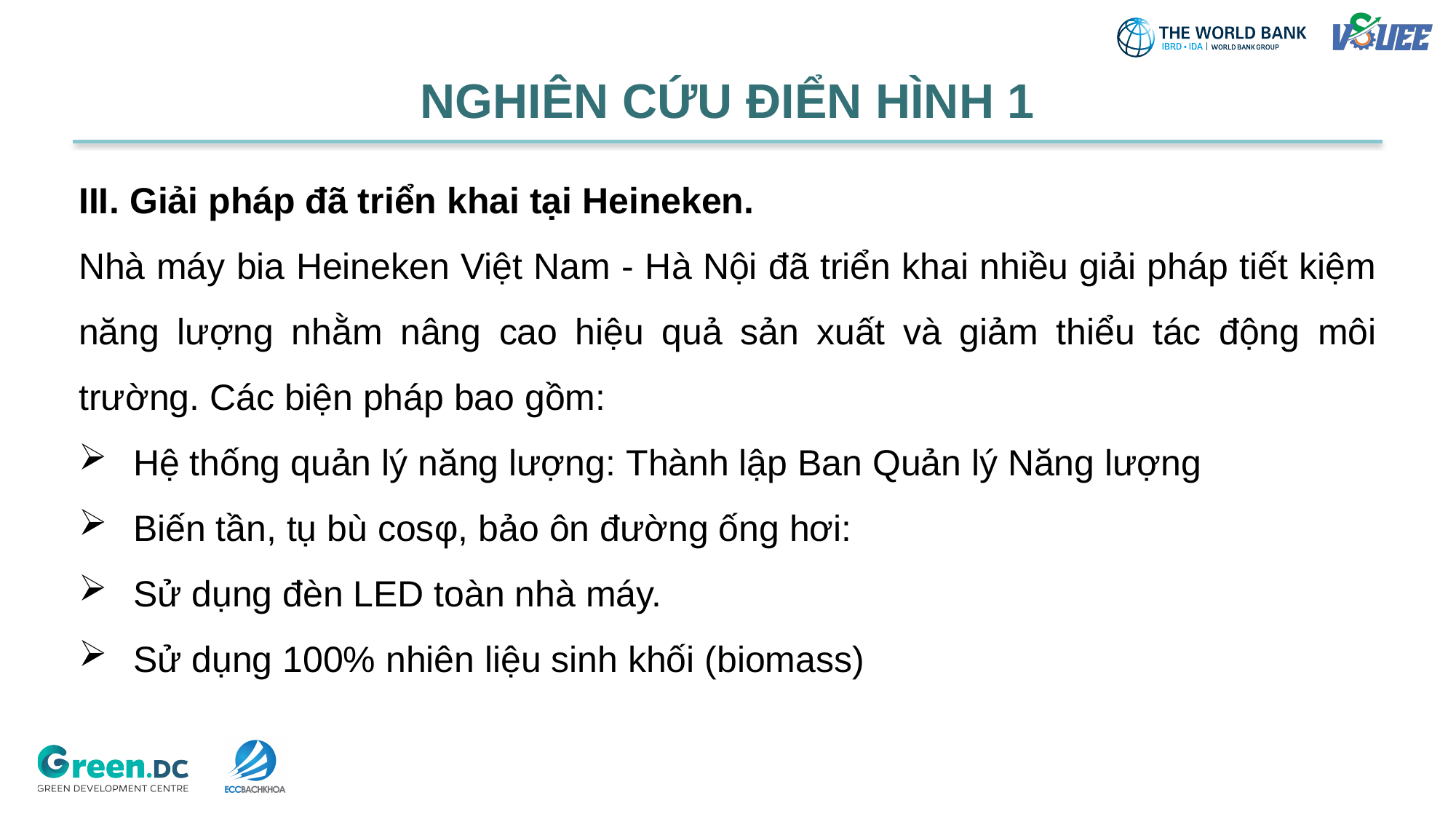

NGHIÊN CỨU ĐIỂN HÌNH 1

III. Giải pháp đã triển khai tại Heineken.
Nhà máy bia Heineken Việt Nam - Hà Nội đã triển khai nhiều giải pháp tiết kiệm năng lượng nhằm nâng cao hiệu quả sản xuất và giảm thiểu tác động môi trường. Các biện pháp bao gồm:
Hệ thống quản lý năng lượng: Thành lập Ban Quản lý Năng lượng
Biến tần, tụ bù cosφ, bảo ôn đường ống hơi:
Sử dụng đèn LED toàn nhà máy.
Sử dụng 100% nhiên liệu sinh khối (biomass)